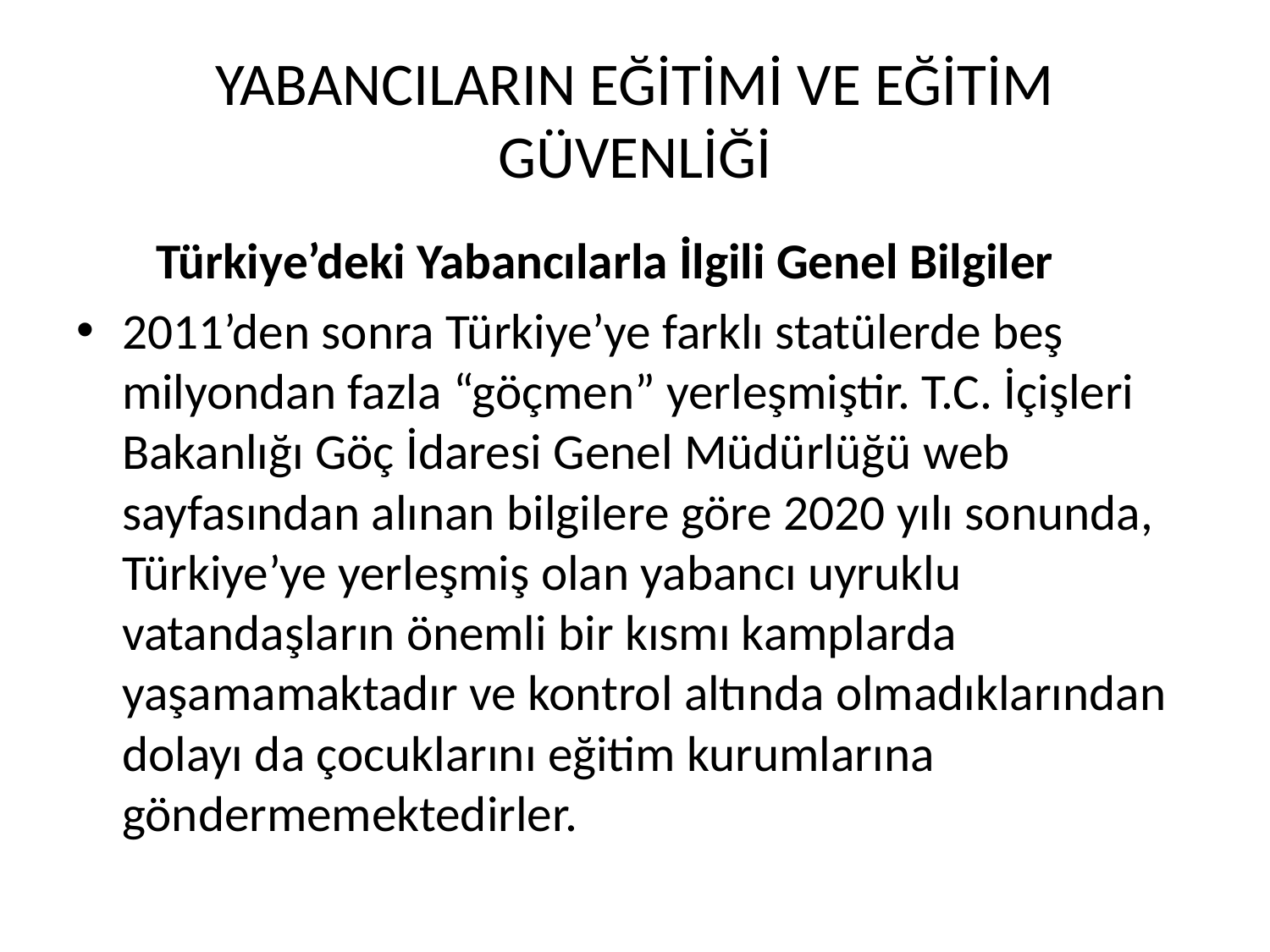

# YABANCILARIN EĞİTİMİ VE EĞİTİM GÜVENLİĞİ
       Türkiye’deki Yabancılarla İlgili Genel Bilgiler
2011’den sonra Türkiye’ye farklı statülerde beş milyondan fazla “göçmen” yerleşmiştir. T.C. İçişleri Bakanlığı Göç İdaresi Genel Müdürlüğü web sayfasından alınan bilgilere göre 2020 yılı sonunda, Türkiye’ye yerleşmiş olan yabancı uyruklu vatandaşların önemli bir kısmı kamplarda yaşamamaktadır ve kontrol altında olmadıklarından dolayı da çocuklarını eğitim kurumlarına göndermemektedirler.